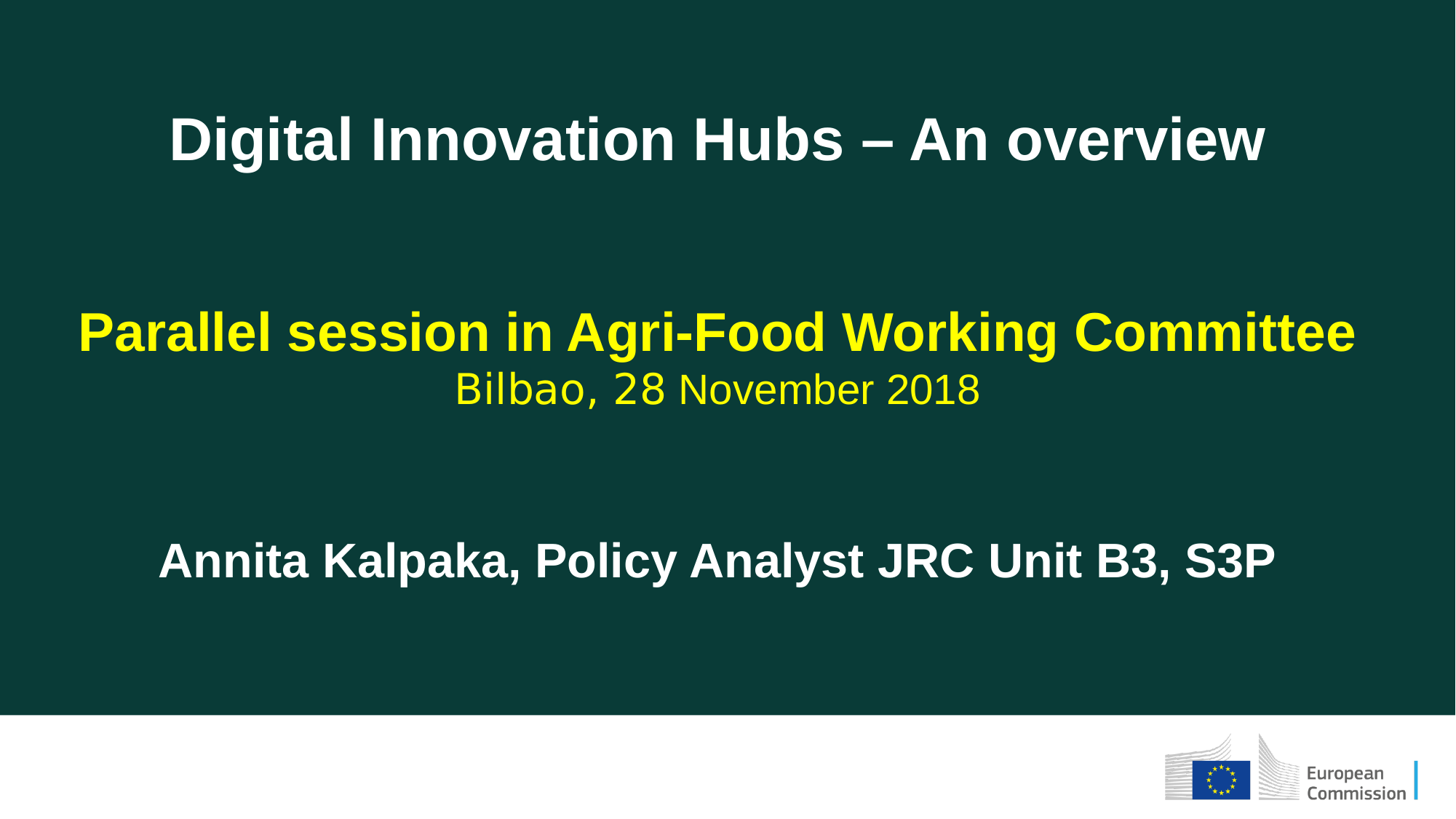

# Digital Innovation Hubs – An overview Parallel session in Agri-Food Working Committee Bilbao, 28 November 2018 Annita Kalpaka, Policy Analyst JRC Unit B3, S3P